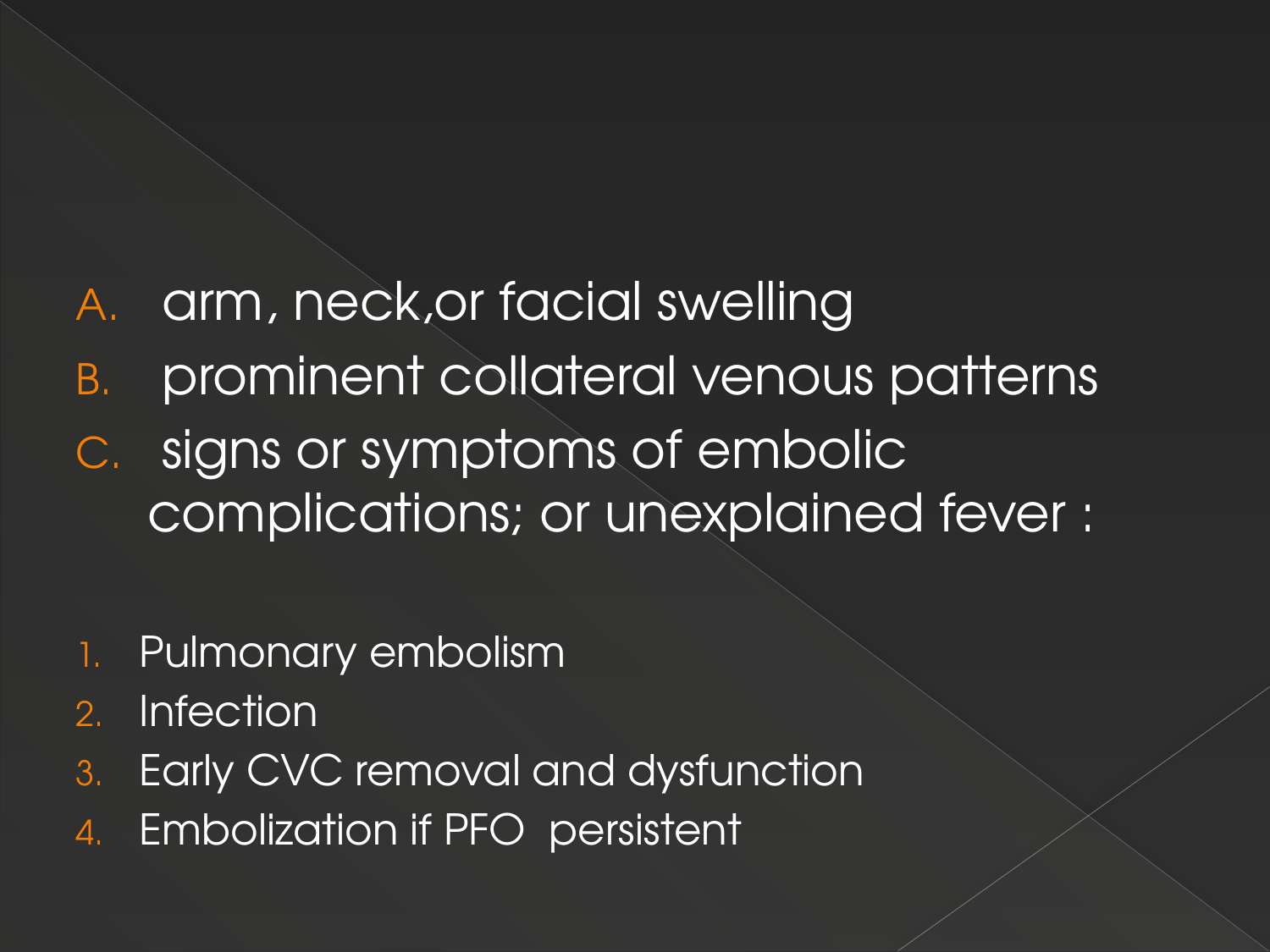

#
 arm, neck,or facial swelling
 prominent collateral venous patterns
 signs or symptoms of embolic complications; or unexplained fever :

Pulmonary embolism
Infection
Early CVC removal and dysfunction
Embolization if PFO  persistent